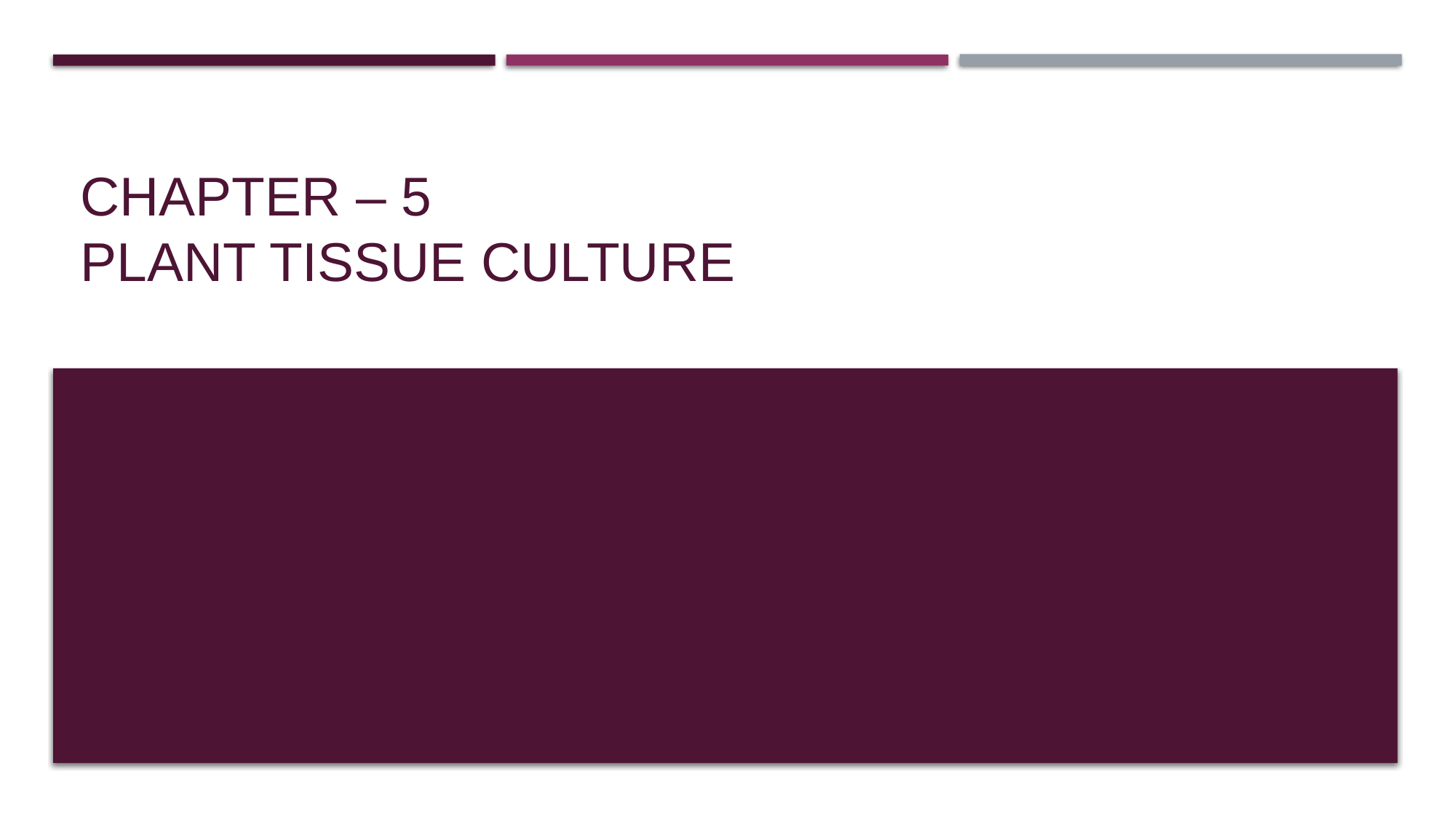

# CHAPTER – 5 PLANT TISSUE CULTURE